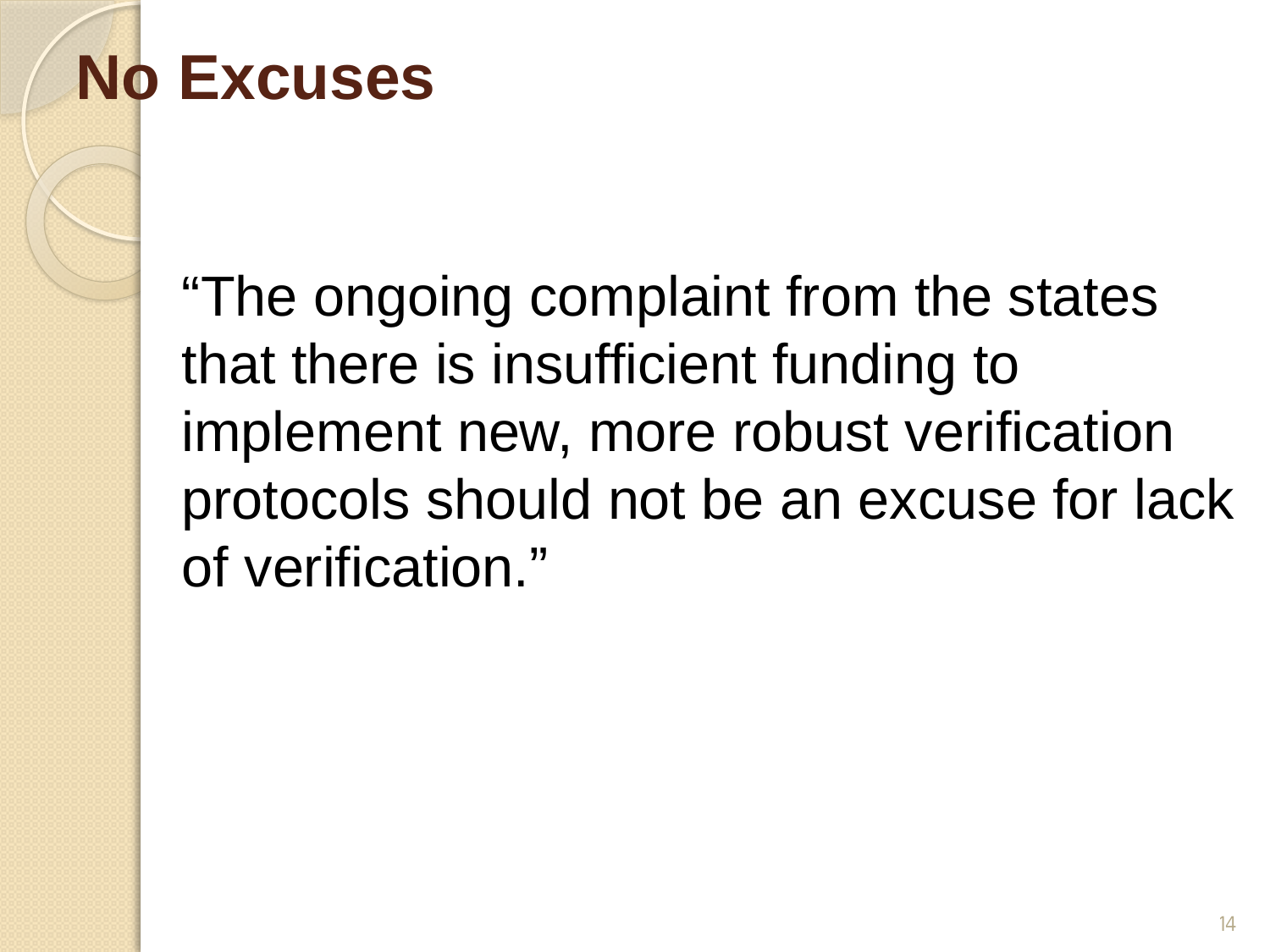

# No Excuses
“The ongoing complaint from the states that there is insufficient funding to implement new, more robust verification protocols should not be an excuse for lack of verification.”
14